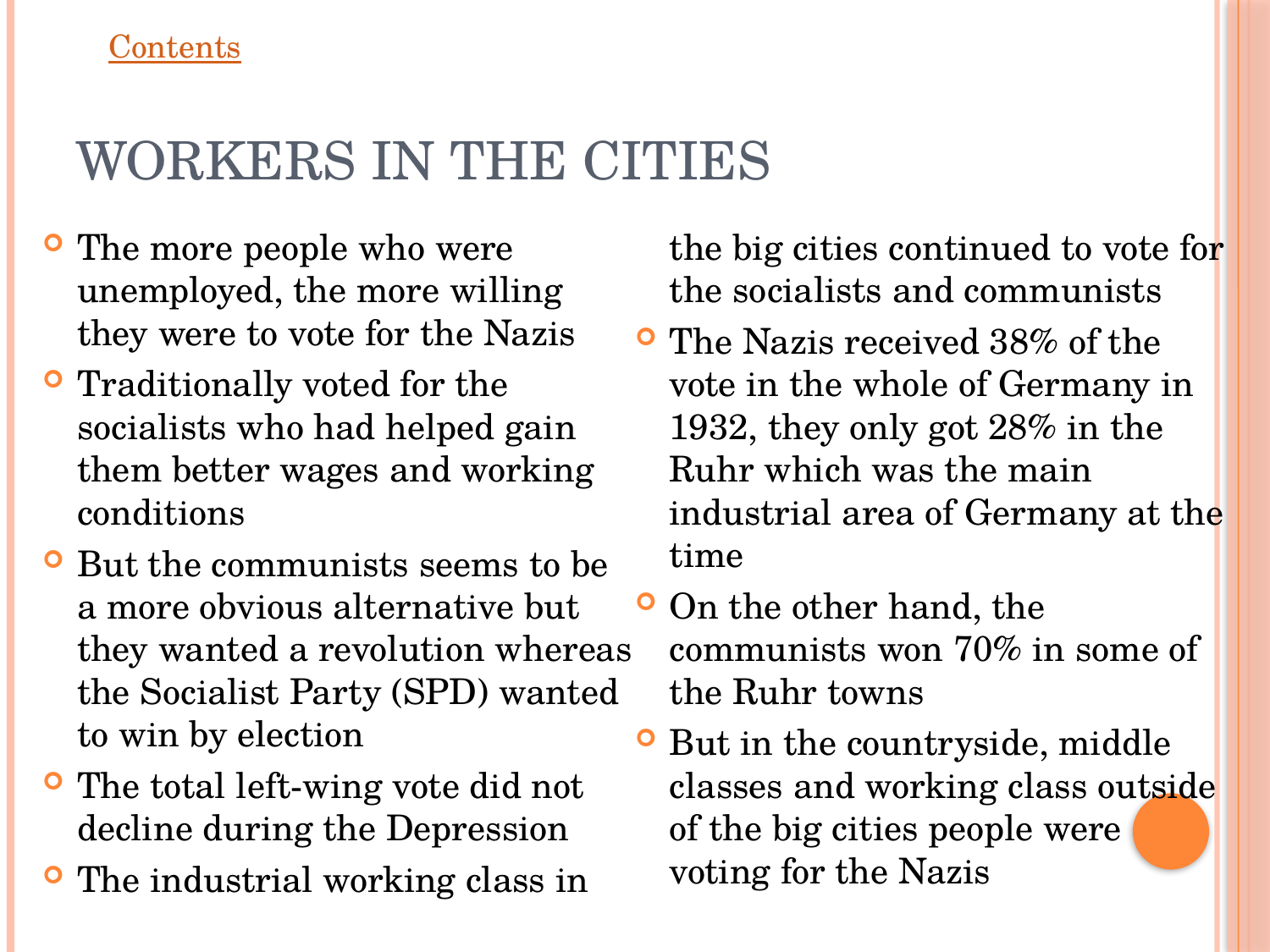

# Workers in the Cities
The more people who were unemployed, the more willing they were to vote for the Nazis
Traditionally voted for the socialists who had helped gain them better wages and working conditions
But the communists seems to be a more obvious alternative but they wanted a revolution whereas the Socialist Party (SPD) wanted to win by election
The total left-wing vote did not decline during the Depression
The industrial working class in the big cities continued to vote for the socialists and communists
The Nazis received 38% of the vote in the whole of Germany in 1932, they only got 28% in the Ruhr which was the main industrial area of Germany at the time
On the other hand, the communists won 70% in some of the Ruhr towns
But in the countryside, middle classes and working class outside of the big cities people were voting for the Nazis